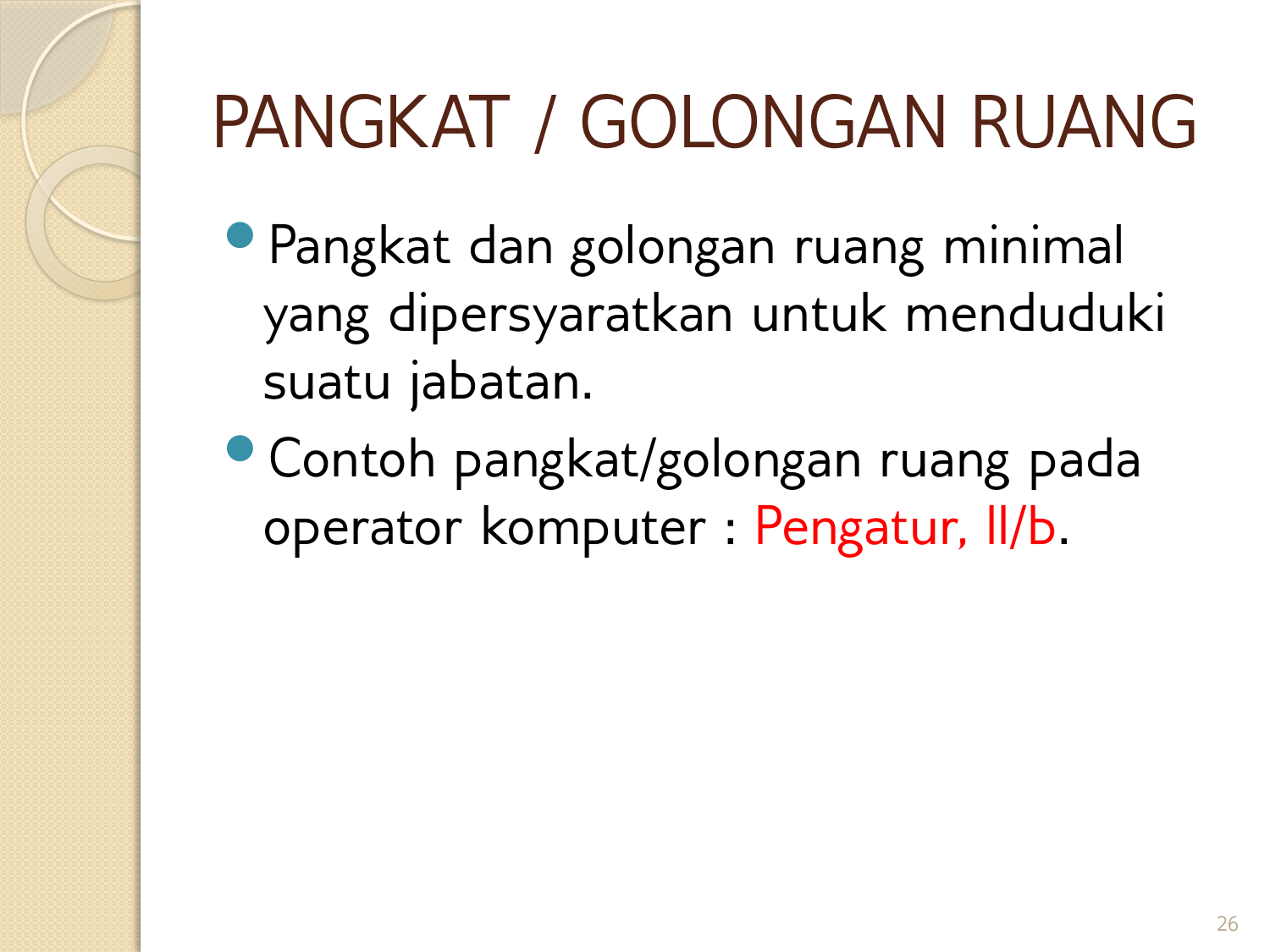

# PANGKAT / GOLONGAN RUANG
Pangkat dan golongan ruang minimal yang dipersyaratkan untuk menduduki suatu jabatan.
Contoh pangkat/golongan ruang pada operator komputer : Pengatur, II/b.
26